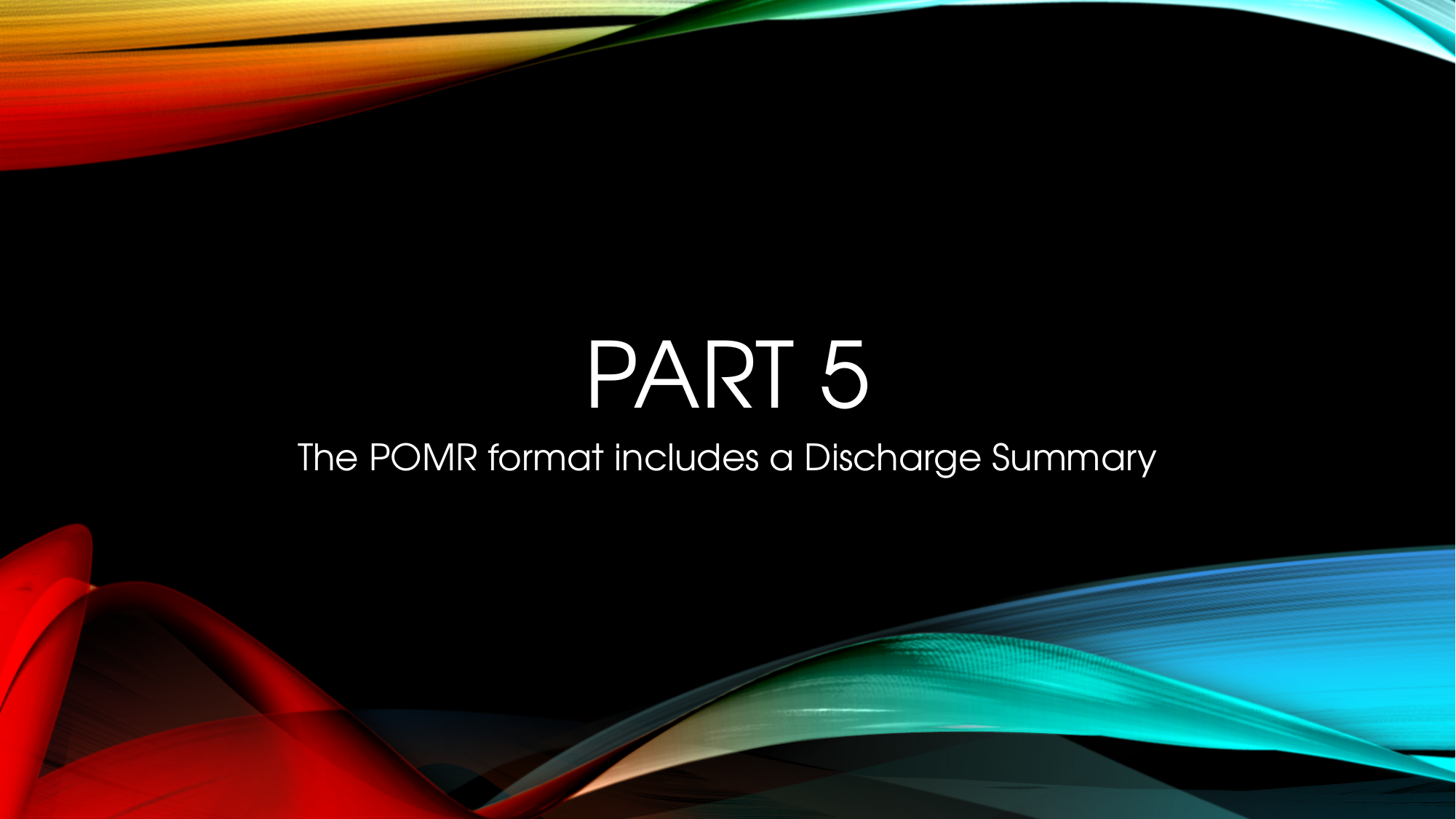

# Part 5
The POMR format includes a Discharge Summary